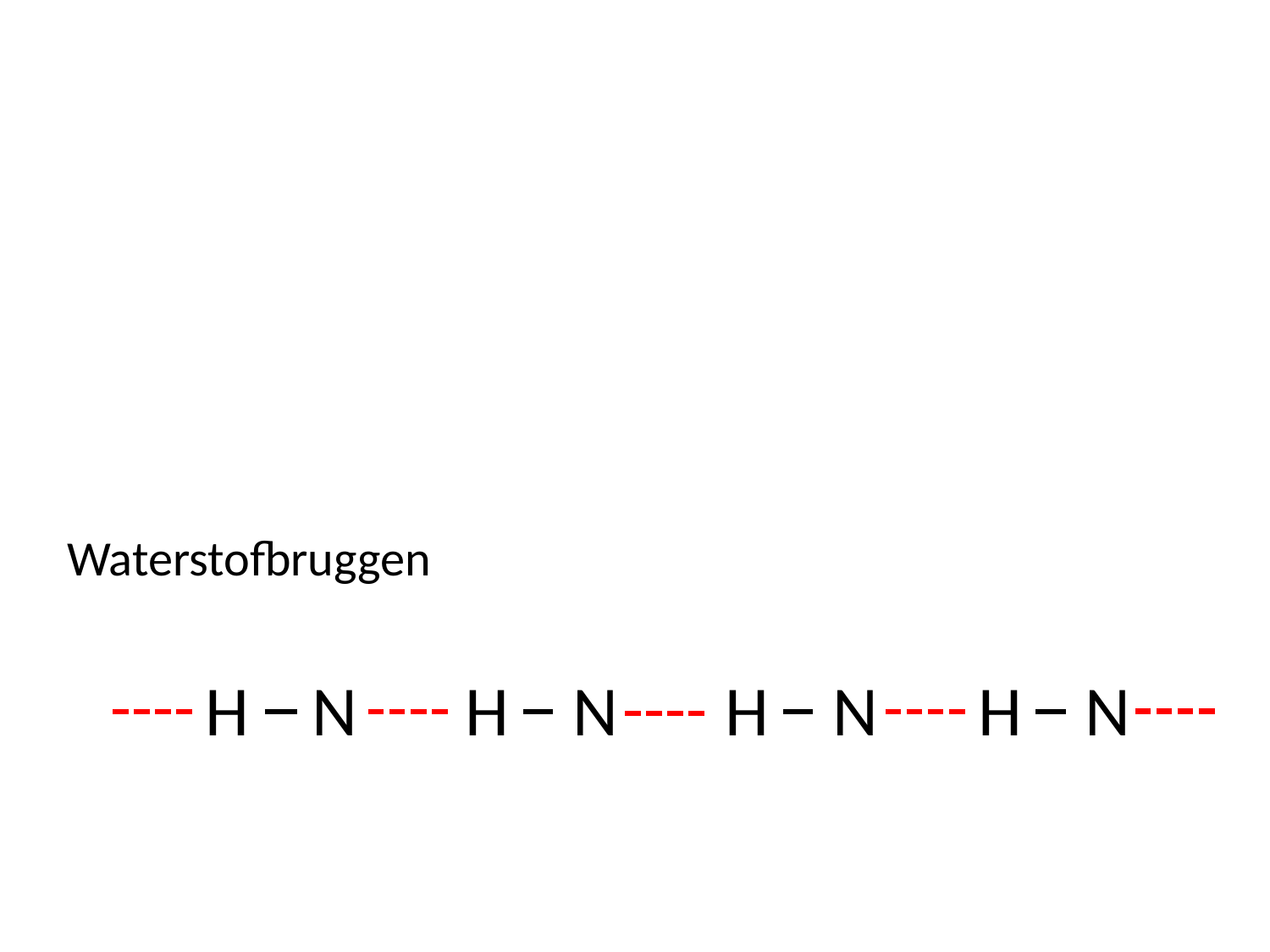

Waterstofbruggen
H    N
H    N
H    N
H    N